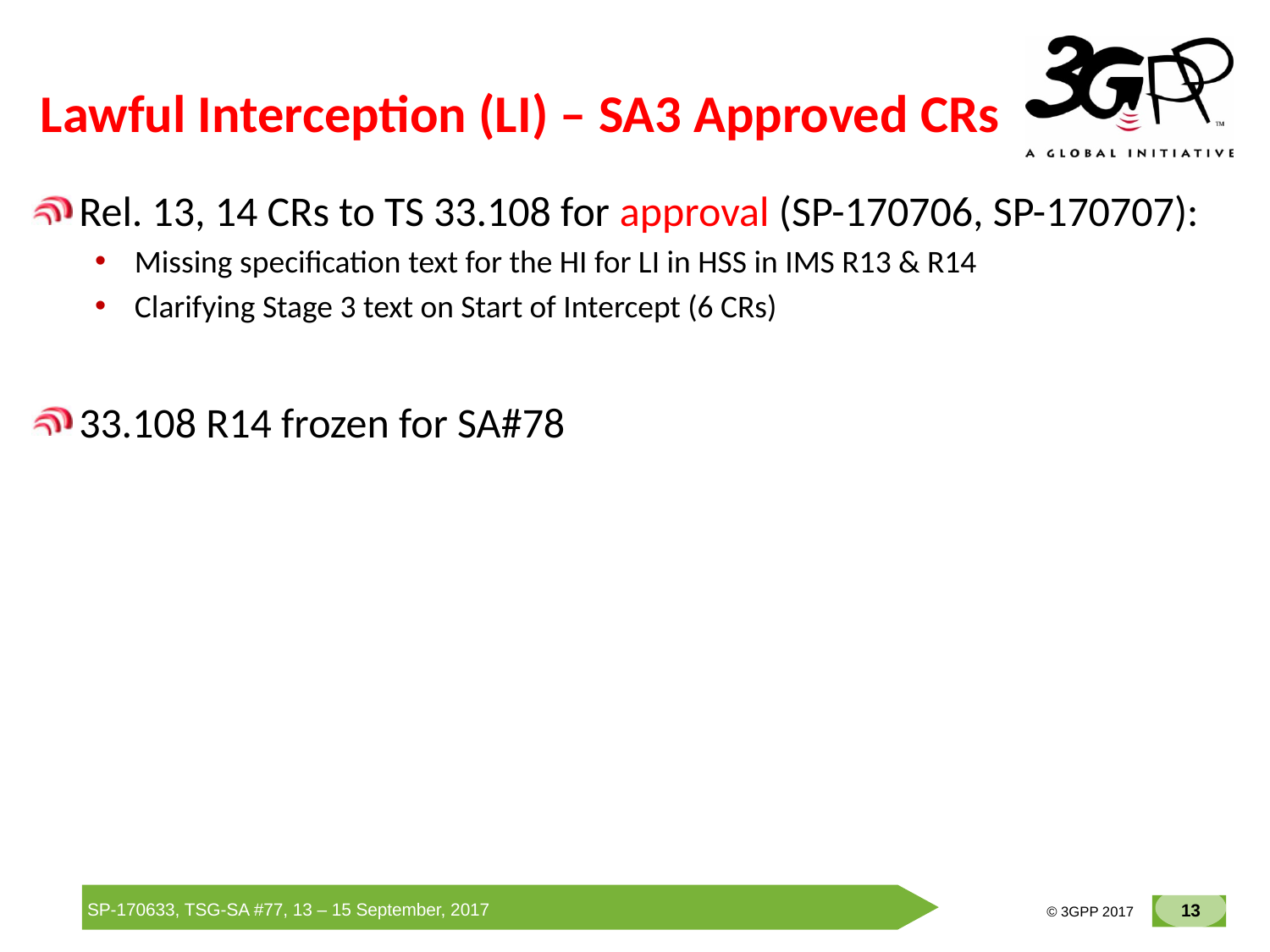

# Lawful Interception (LI) – SA3 Approved CRs
Rel. 13, 14 CRs to TS 33.108 for approval (SP-170706, SP-170707):
Missing specification text for the HI for LI in HSS in IMS R13 & R14
Clarifying Stage 3 text on Start of Intercept (6 CRs)

33.108 R14 frozen for SA#78